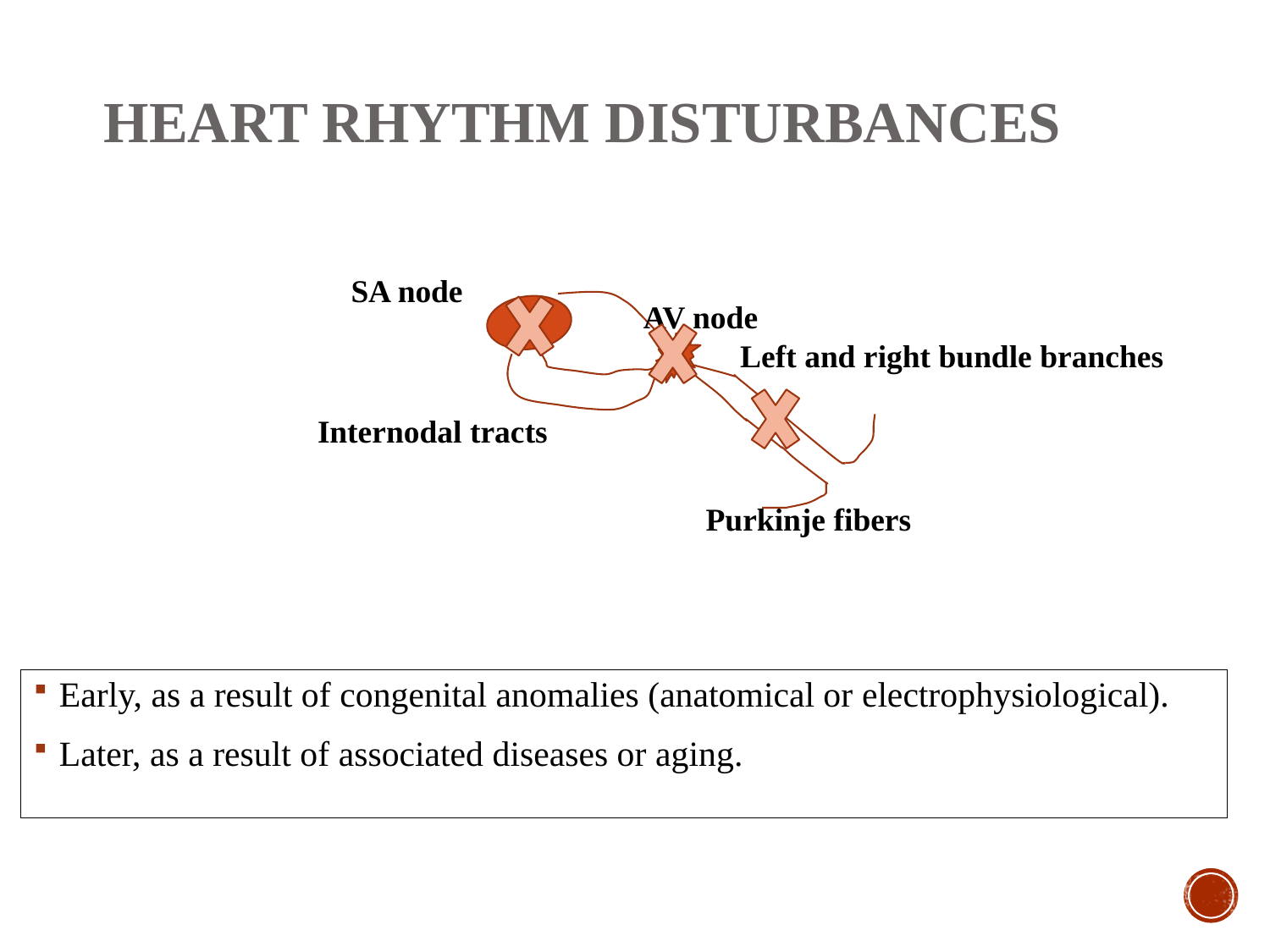

HEART RHYTHM DISTURBANCES
SA node

AV node

Left and right bundle branches

Internodal tracts

Purkinje fibers
Early, as a result of congenital anomalies (anatomical or electrophysiological).
Later, as a result of associated diseases or aging.